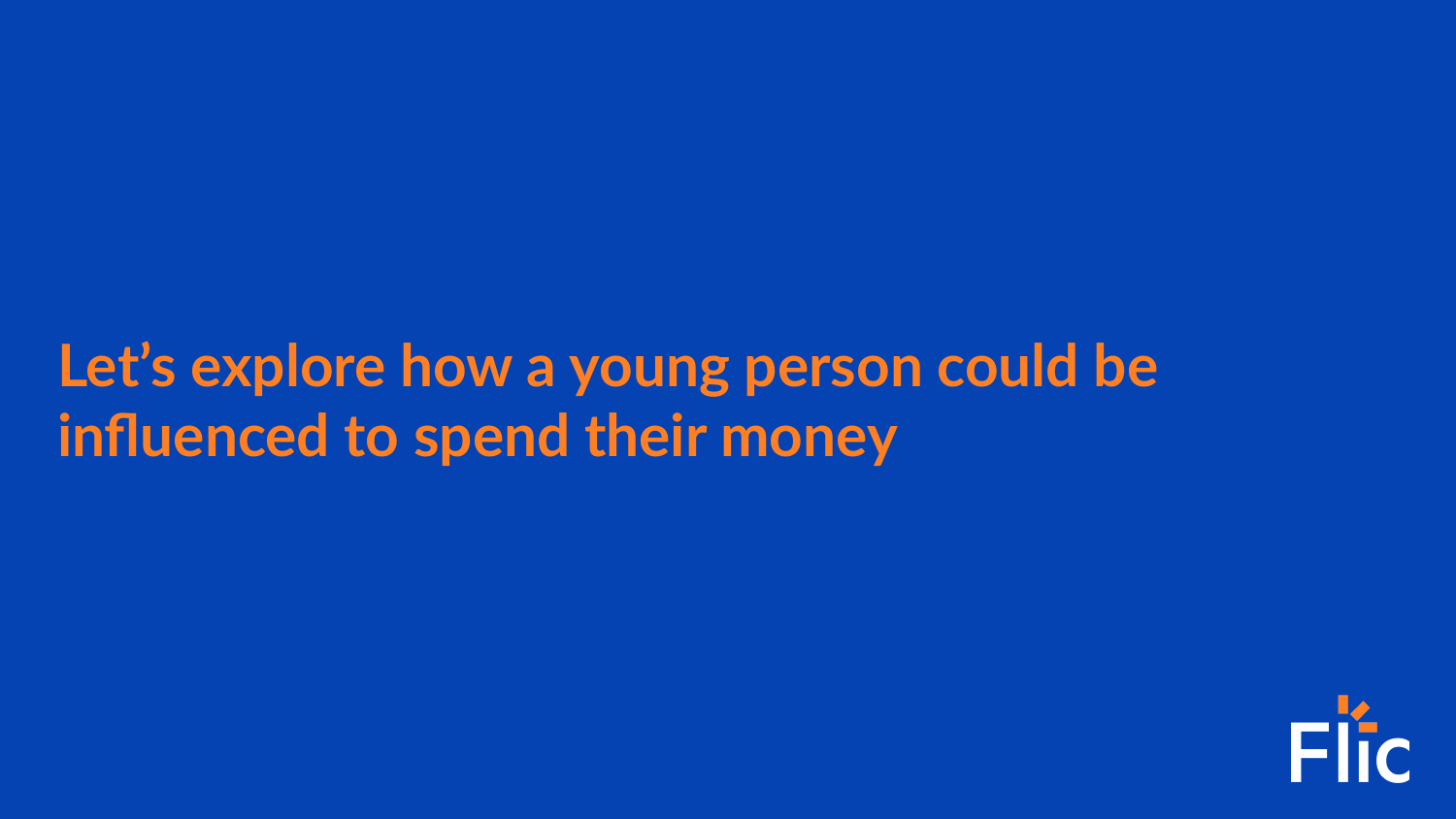

Let’s explore how a young person could be influenced to spend their money